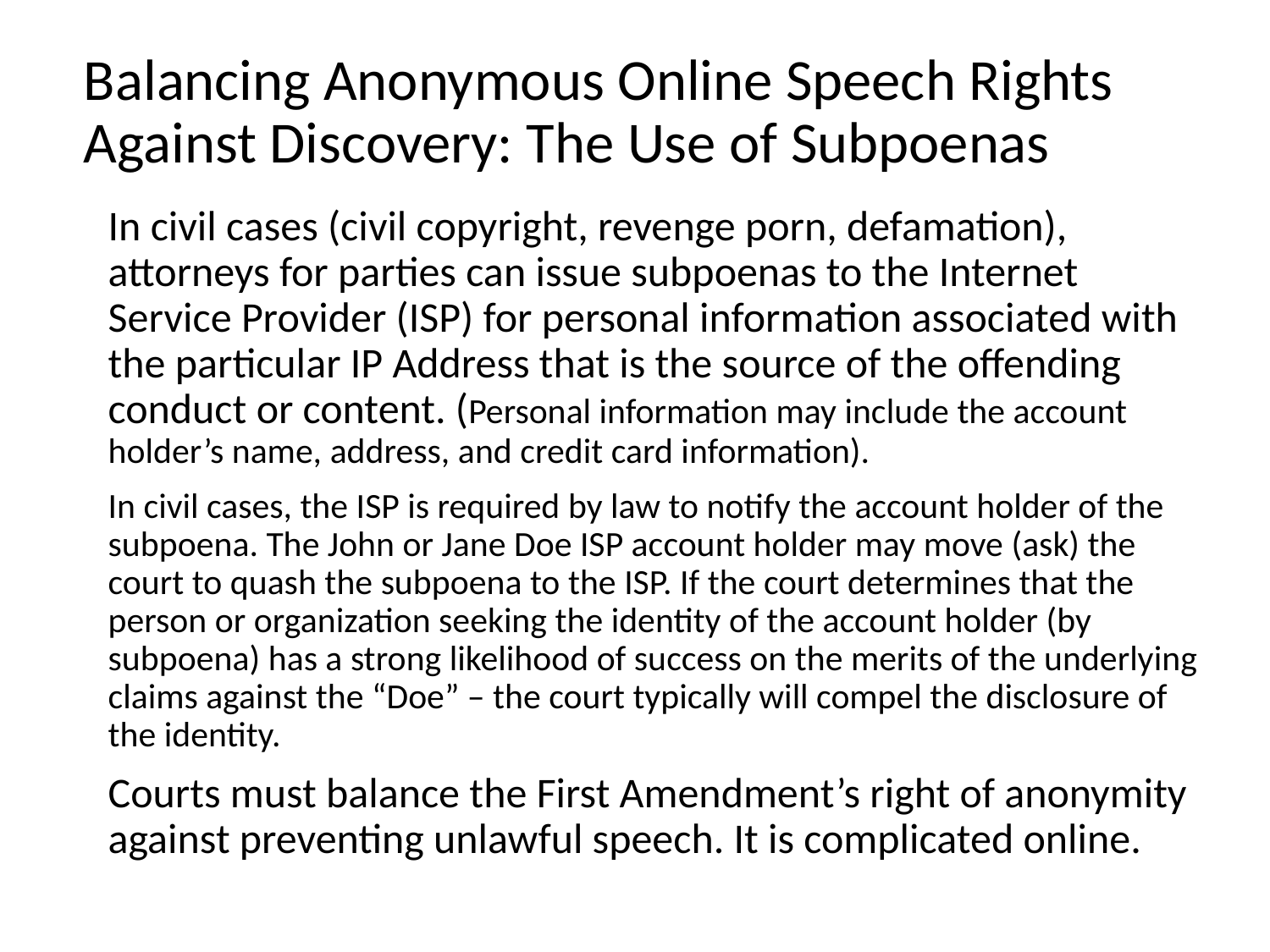

# Balancing Anonymous Online Speech Rights Against Discovery: The Use of Subpoenas
In civil cases (civil copyright, revenge porn, defamation), attorneys for parties can issue subpoenas to the Internet Service Provider (ISP) for personal information associated with the particular IP Address that is the source of the offending conduct or content. (Personal information may include the account holder’s name, address, and credit card information).
In civil cases, the ISP is required by law to notify the account holder of the subpoena. The John or Jane Doe ISP account holder may move (ask) the court to quash the subpoena to the ISP. If the court determines that the person or organization seeking the identity of the account holder (by subpoena) has a strong likelihood of success on the merits of the underlying claims against the “Doe” – the court typically will compel the disclosure of the identity.
Courts must balance the First Amendment’s right of anonymity against preventing unlawful speech. It is complicated online.